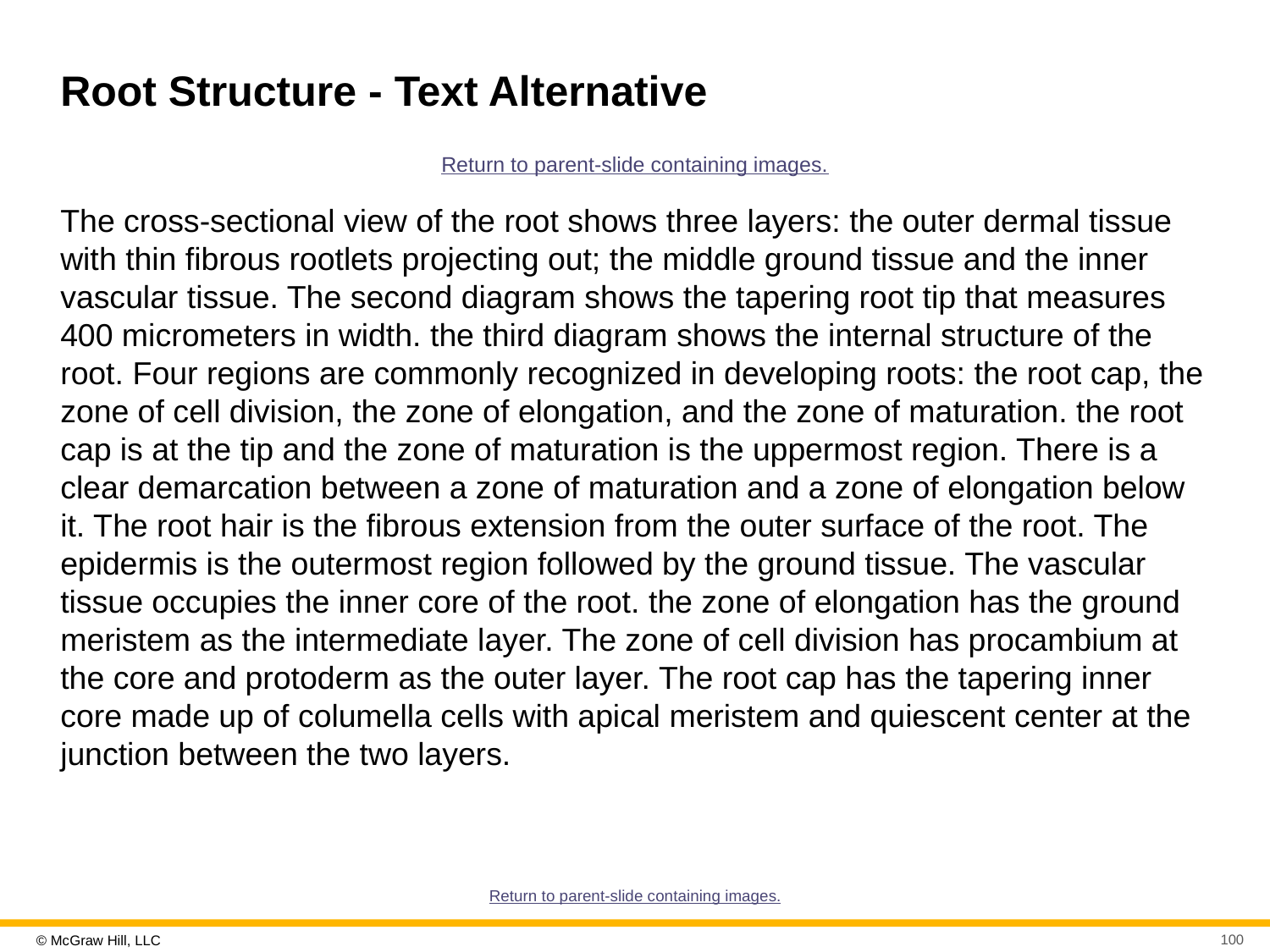

# Root Structure - Text Alternative
Return to parent-slide containing images.
The cross-sectional view of the root shows three layers: the outer dermal tissue with thin fibrous rootlets projecting out; the middle ground tissue and the inner vascular tissue. The second diagram shows the tapering root tip that measures 400 micrometers in width. the third diagram shows the internal structure of the root. Four regions are commonly recognized in developing roots: the root cap, the zone of cell division, the zone of elongation, and the zone of maturation. the root cap is at the tip and the zone of maturation is the uppermost region. There is a clear demarcation between a zone of maturation and a zone of elongation below it. The root hair is the fibrous extension from the outer surface of the root. The epidermis is the outermost region followed by the ground tissue. The vascular tissue occupies the inner core of the root. the zone of elongation has the ground meristem as the intermediate layer. The zone of cell division has procambium at the core and protoderm as the outer layer. The root cap has the tapering inner core made up of columella cells with apical meristem and quiescent center at the junction between the two layers.
Return to parent-slide containing images.
100